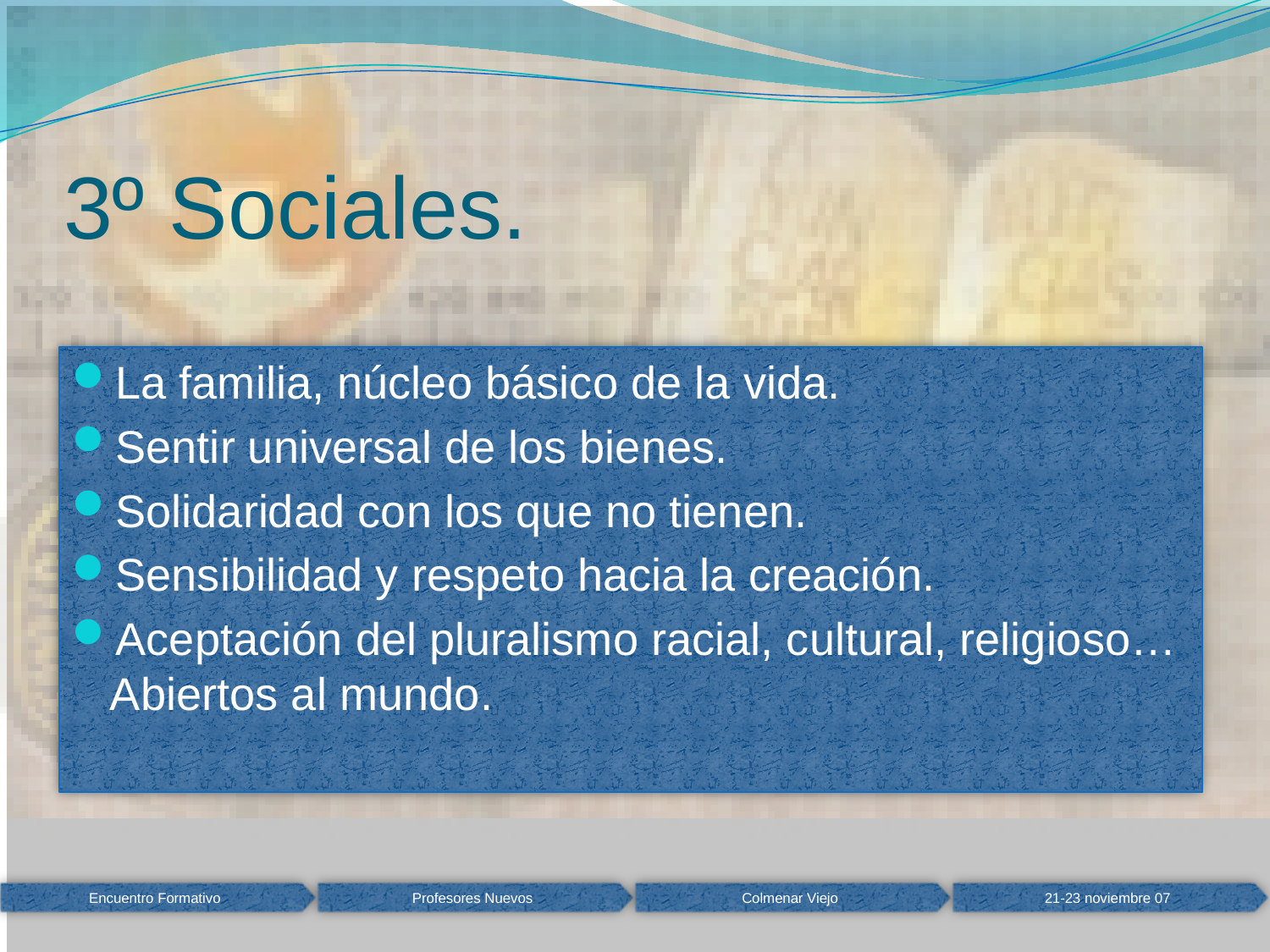

# 3º Sociales.
La familia, núcleo básico de la vida.
Sentir universal de los bienes.
Solidaridad con los que no tienen.
Sensibilidad y respeto hacia la creación.
Aceptación del pluralismo racial, cultural, religioso… Abiertos al mundo.
21-23 noviembre 07
Encuentro Formativo
Profesores Nuevos
Colmenar Viejo